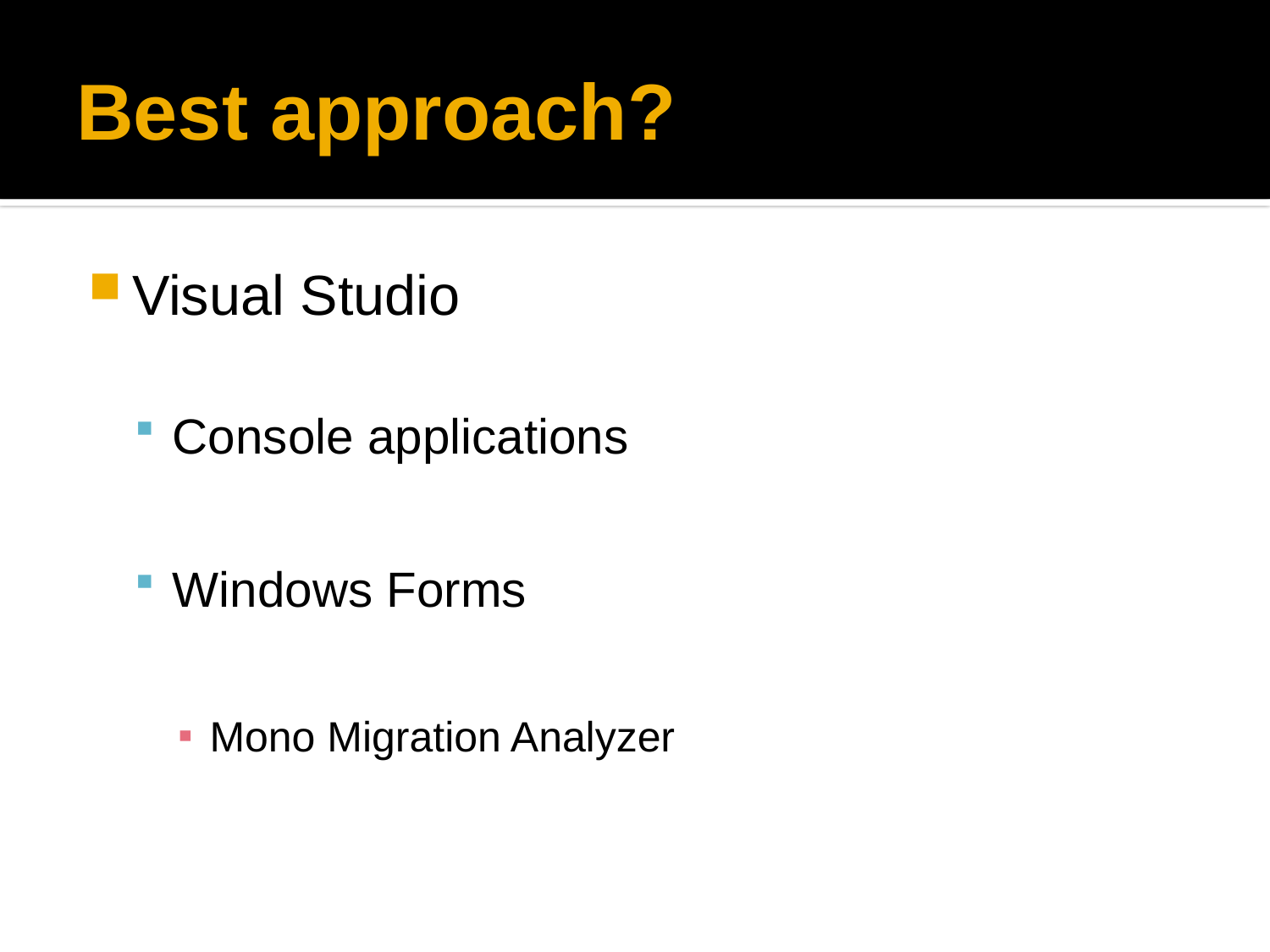

# Best approach?
Visual Studio

Console applications

Windows Forms

Mono Migration Analyzer